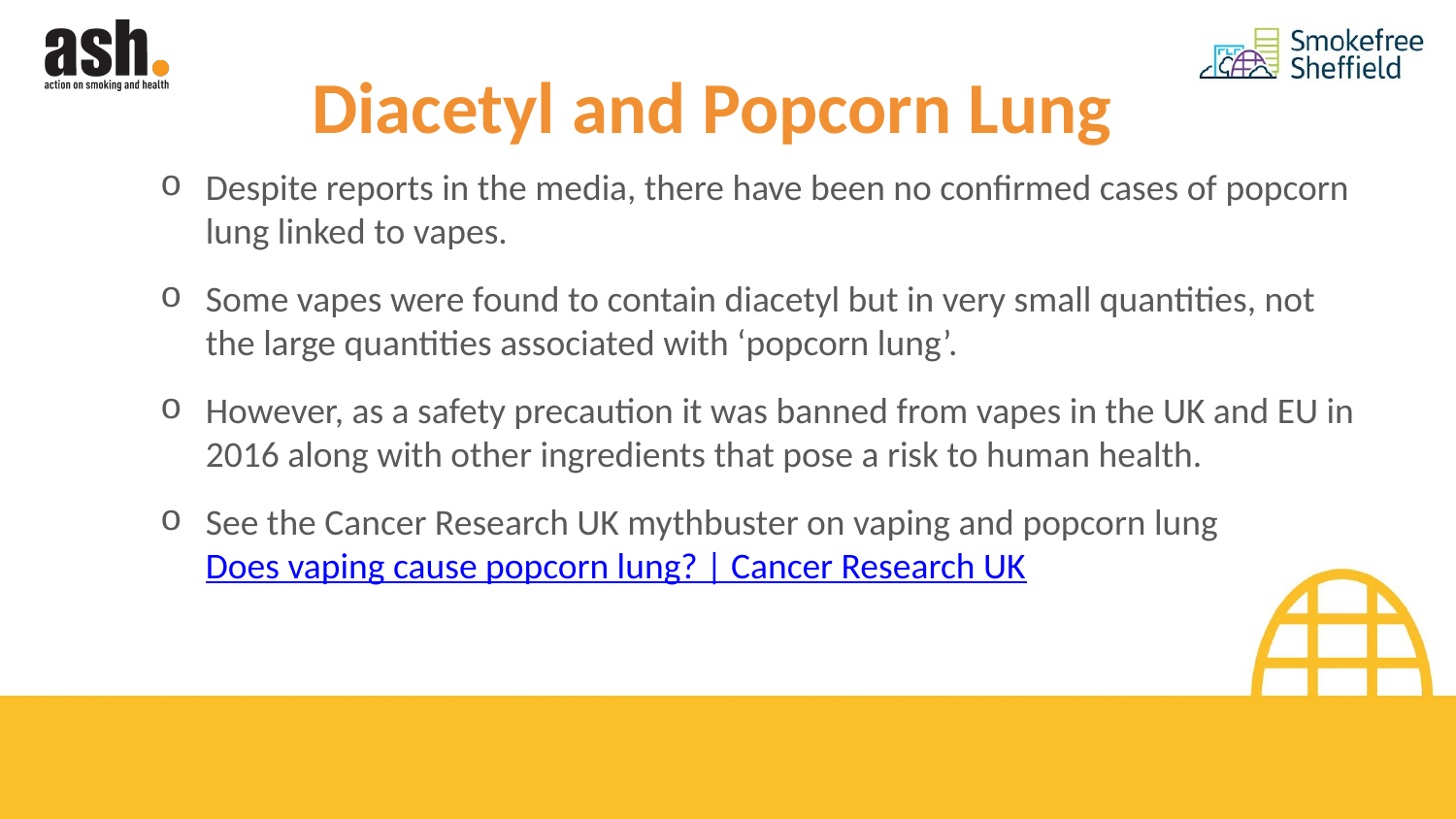

# Diacetyl and Popcorn Lung
Despite reports in the media, there have been no confirmed cases of popcorn lung linked to vapes.
Some vapes were found to contain diacetyl but in very small quantities, not the large quantities associated with ‘popcorn lung’.
However, as a safety precaution it was banned from vapes in the UK and EU in 2016 along with other ingredients that pose a risk to human health.
See the Cancer Research UK mythbuster on vaping and popcorn lung Does vaping cause popcorn lung? | Cancer Research UK